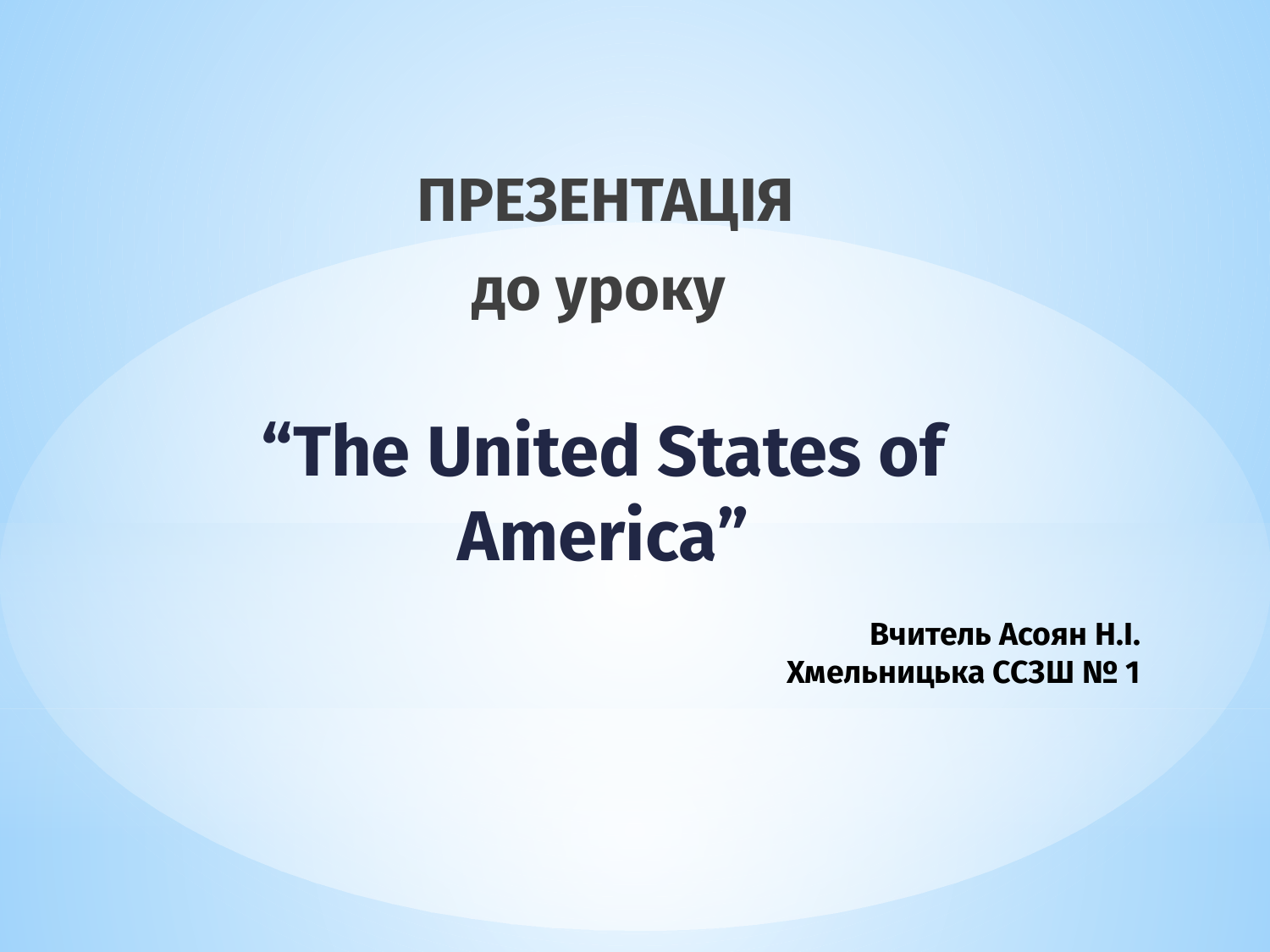

ПРЕЗЕНТАЦІЯ
до уроку

“The United States of America”

# Вчитель Асоян Н.І. Хмельницька ССЗШ № 1